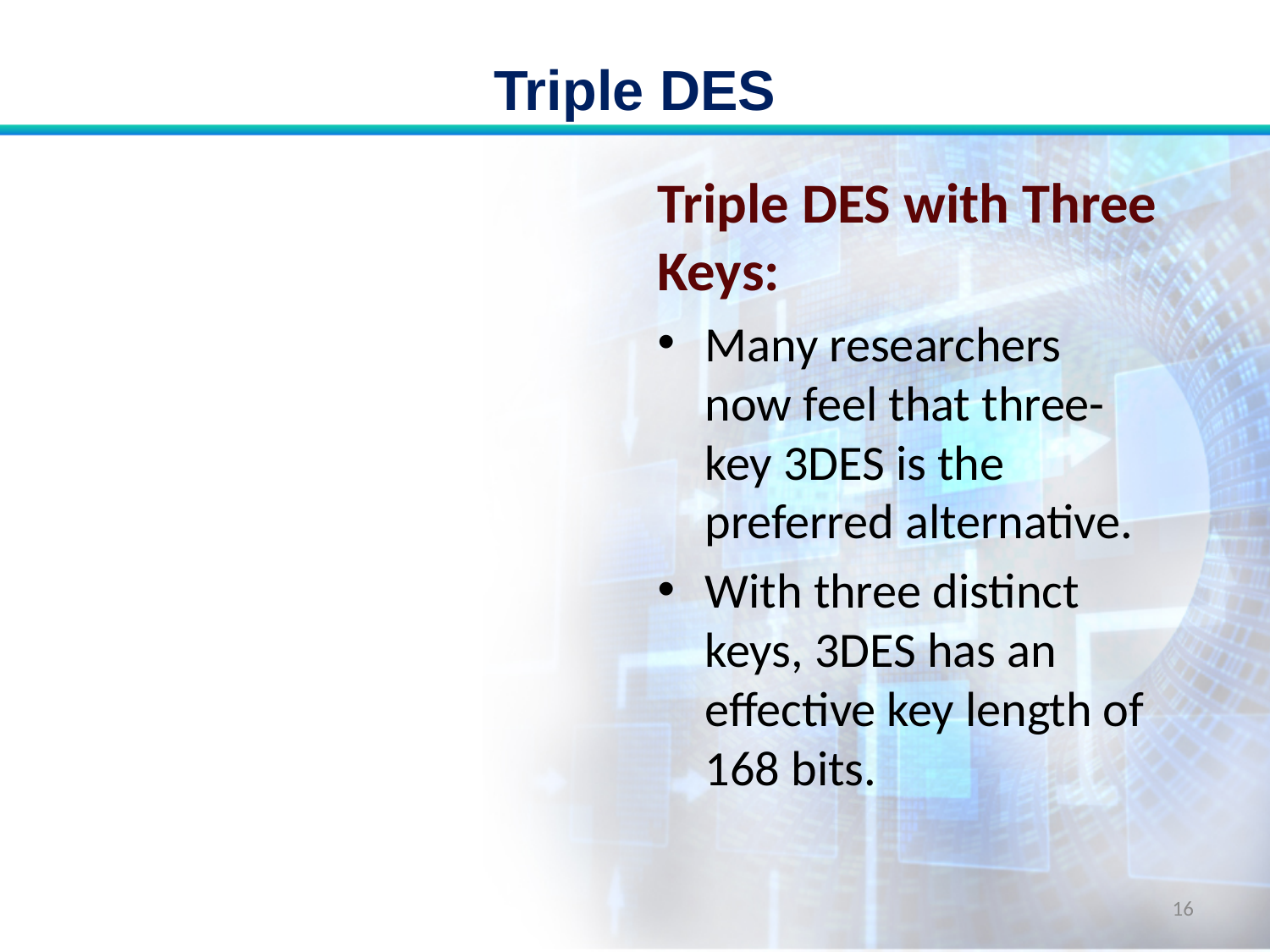

# Triple DES
Triple DES with Three Keys:
Many researchers now feel that three-key 3DES is the preferred alternative.
With three distinct keys, 3DES has an effective key length of 168 bits.

16